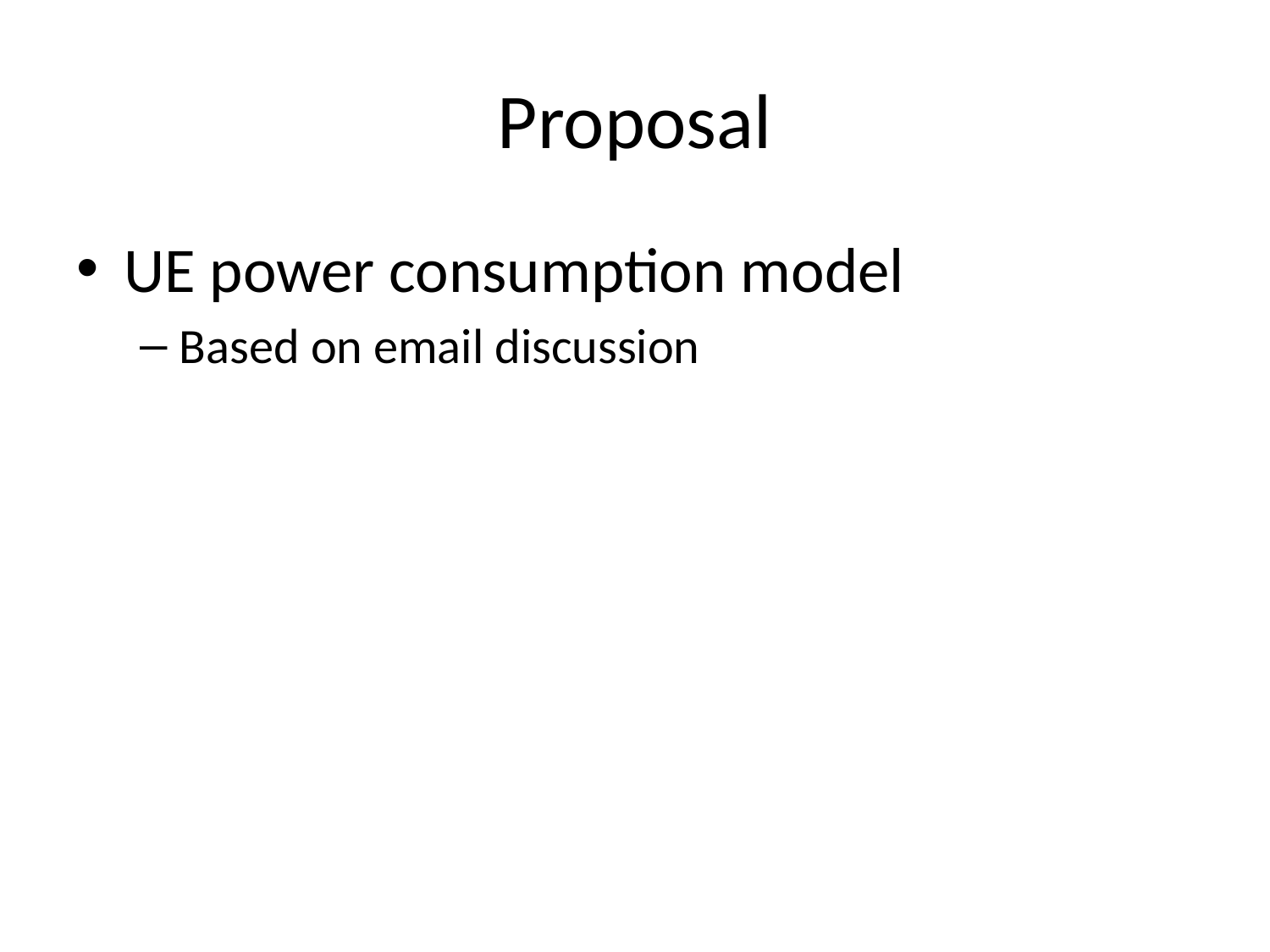

# Proposal
UE power consumption model
Based on email discussion